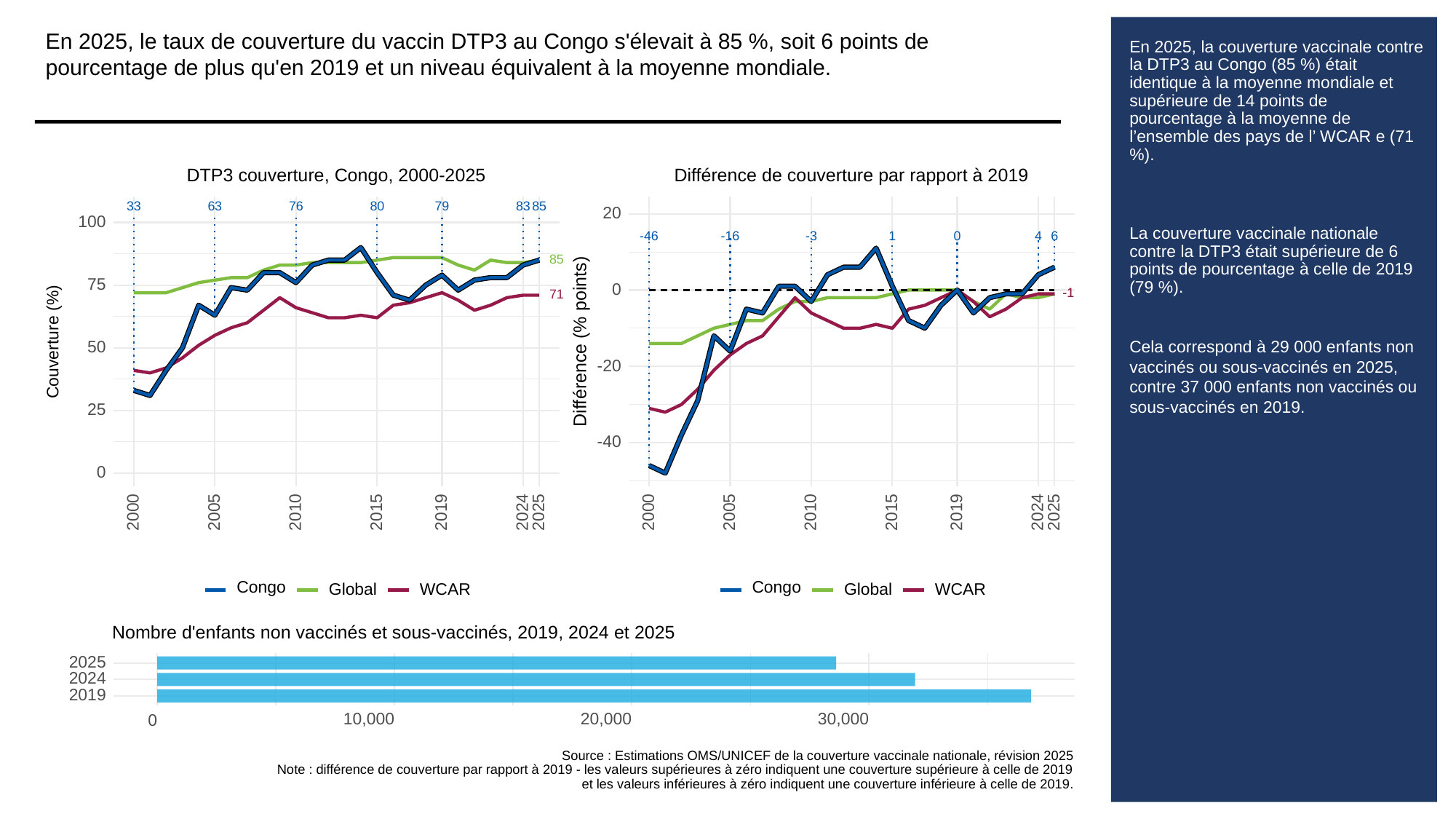

En 2025, le taux de couverture du vaccin DTP3 au Congo s'élevait à 85 %, soit 6 points de pourcentage de plus qu'en 2019 et un niveau équivalent à la moyenne mondiale.
# En 2025, la couverture vaccinale contre la DTP3 au Congo (85 %) était identique à la moyenne mondiale et supérieure de 14 points de pourcentage à la moyenne de l’ensemble des pays de l’ WCAR e (71 %).

La couverture vaccinale nationale contre la DTP3 était supérieure de 6 points de pourcentage à celle de 2019 (79 %).

Cela correspond à 29 000 enfants non vaccinés ou sous-vaccinés en 2025, contre 37 000 enfants non vaccinés ou sous-vaccinés en 2019.

DTP3 couverture, Congo, 2000-2025
Différence de couverture par rapport à 2019

33
63
83
76
80
79
85
20

100

-3
-46
-16
0
6
1
4

85

75
0

-1
-1

71

Différence (% points)
Couverture (%)
50

-20

25

-40

0

2000
2005
2010
2015
2019
2024
2025
2000
2005
2010
2015
2019
2024
2025
Congo
Congo
Global
WCAR
Global
WCAR

Nombre d'enfants non vaccinés et sous-vaccinés, 2019, 2024 et 2025

2025

2024

2019

10,000
20,000
30,000
0
Source : Estimations OMS/UNICEF de la couverture vaccinale nationale, révision 2025
Note : différence de couverture par rapport à 2019 - les valeurs supérieures à zéro indiquent une couverture supérieure à celle de 2019
et les valeurs inférieures à zéro indiquent une couverture inférieure à celle de 2019.